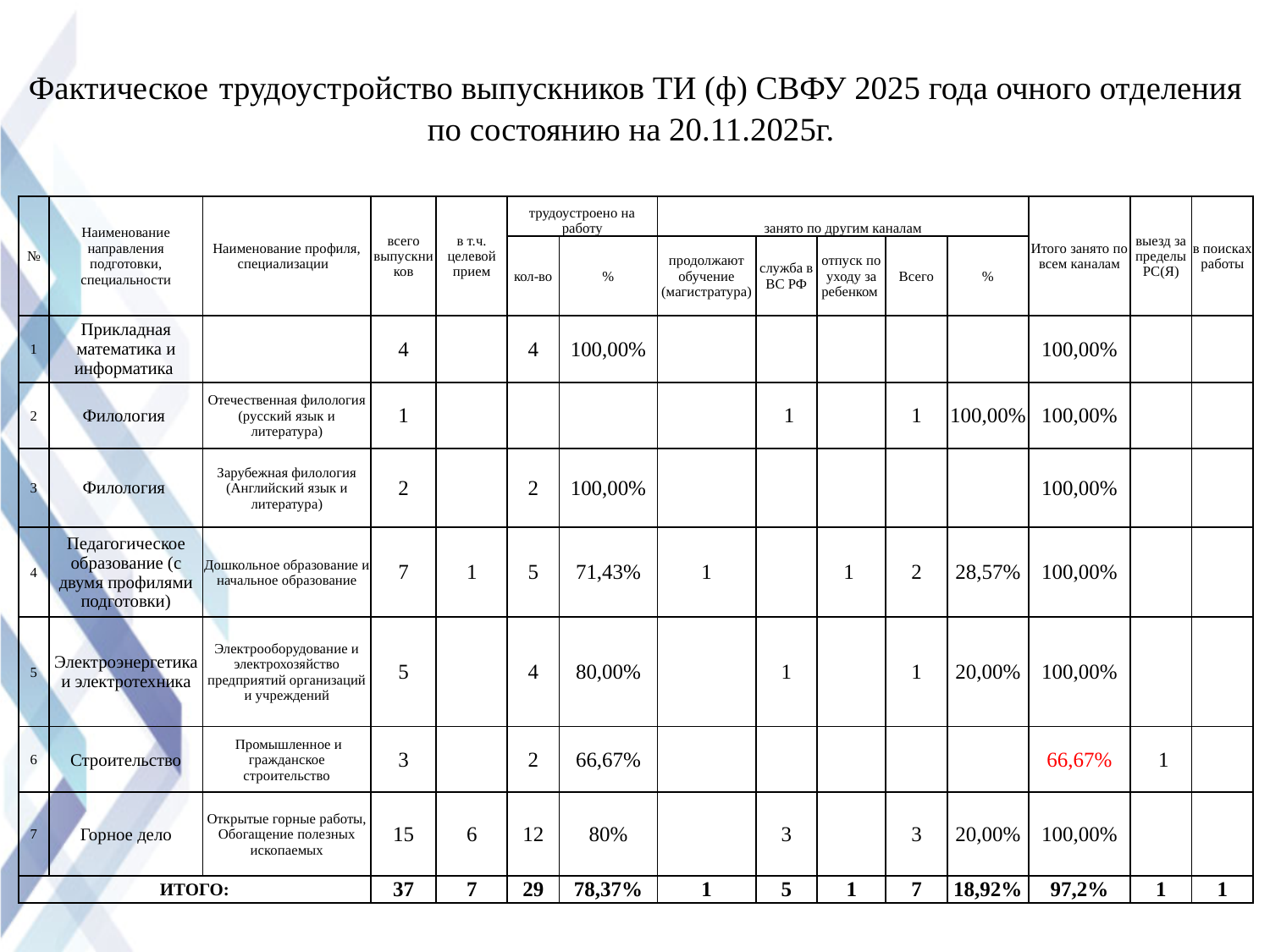

# Фактическое трудоустройство выпускников ТИ (ф) СВФУ 2025 года очного отделения по состоянию на 20.11.2025г.
| № | Наименование направления подготовки, специальности | Наименование профиля, специализации | всего выпускников | в т.ч. целевой прием | трудоустроено на работу |  | занято по другим каналам |  |  |  |  | Итого занято по всем каналам | выезд за пределы РС(Я) | в поисках работы |
| --- | --- | --- | --- | --- | --- | --- | --- | --- | --- | --- | --- | --- | --- | --- |
|  |  |  |  |  | кол-во | % | продолжают обучение (магистратура) | служба в ВС РФ | отпуск по уходу за ребенком | Всего | % |  |  |  |
| 1 | Прикладная математика и информатика |  | 4 |  | 4 | 100,00% |  |  |  |  |  | 100,00% |  |  |
| 2 | Филология | Отечественная филология (русский язык и литература) | 1 |  |  |  |  | 1 |  | 1 | 100,00% | 100,00% |  |  |
| 3 | Филология | Зарубежная филология (Английский язык и литература) | 2 |  | 2 | 100,00% |  |  |  |  |  | 100,00% |  |  |
| 4 | Педагогическое образование (с двумя профилями подготовки) | Дошкольное образование и начальное образование | 7 | 1 | 5 | 71,43% | 1 |  | 1 | 2 | 28,57% | 100,00% |  |  |
| 5 | Электроэнергетика и электротехника | Электрооборудование и электрохозяйство предприятий организаций и учреждений | 5 |  | 4 | 80,00% |  | 1 |  | 1 | 20,00% | 100,00% |  |  |
| 6 | Строительство | Промышленное и гражданское строительство | 3 |  | 2 | 66,67% |  |  |  |  |  | 66,67% | 1 |  |
| 7 | Горное дело | Открытые горные работы, Обогащение полезных ископаемых | 15 | 6 | 12 | 80% |  | 3 |  | 3 | 20,00% | 100,00% |  |  |
| ИТОГО: |  |  | 37 | 7 | 29 | 78,37% | 1 | 5 | 1 | 7 | 18,92% | 97,2% | 1 | 1 |